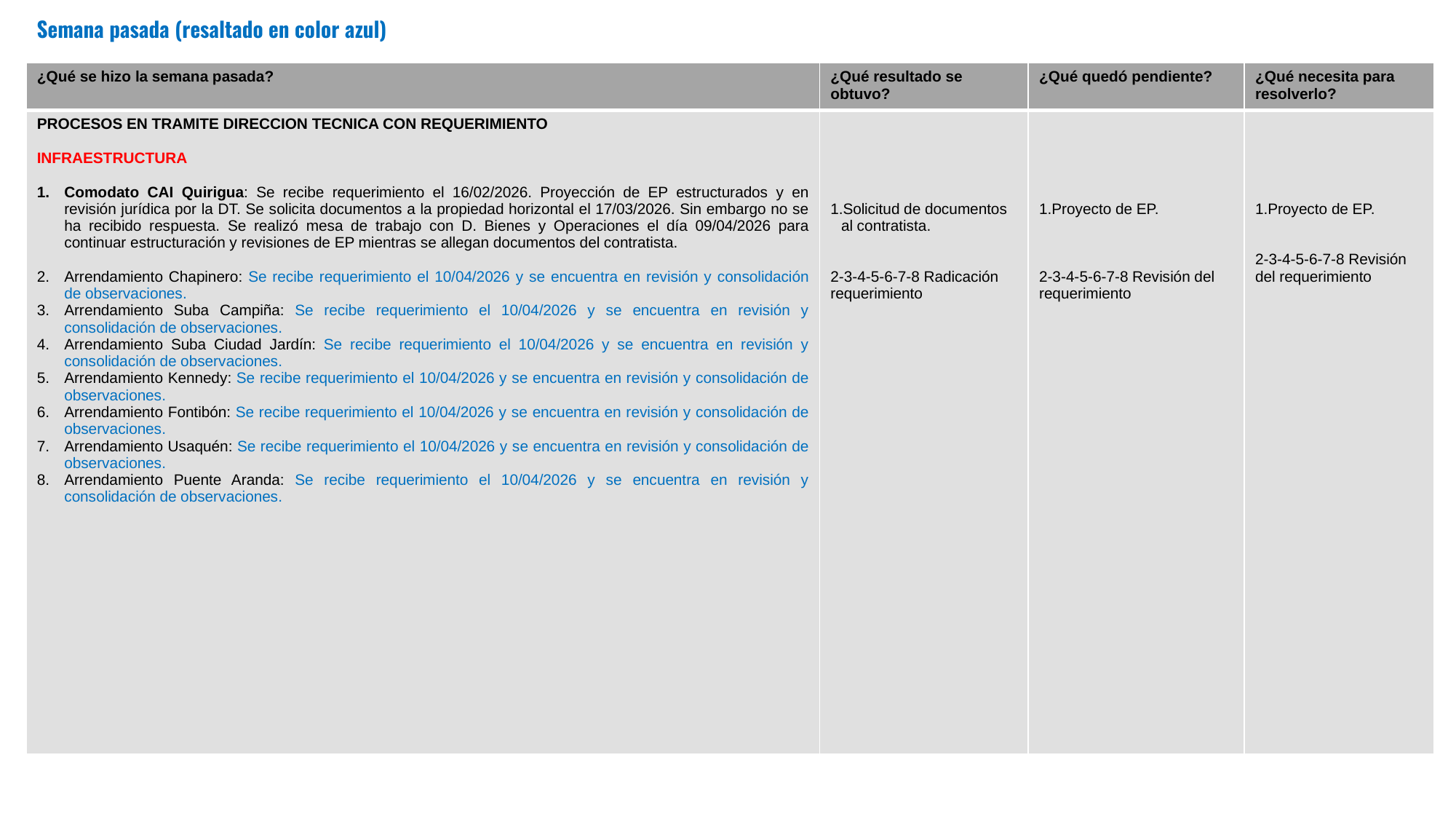

Semana pasada (resaltado en color azul)
| ¿Qué se hizo la semana pasada? | ¿Qué resultado se obtuvo? | ¿Qué quedó pendiente? | ¿Qué necesita para resolverlo? |
| --- | --- | --- | --- |
| PROCESOS EN TRAMITE DIRECCION TECNICA CON REQUERIMIENTO INFRAESTRUCTURA Comodato CAI Quirigua: Se recibe requerimiento el 16/02/2026. Proyección de EP estructurados y en revisión jurídica por la DT. Se solicita documentos a la propiedad horizontal el 17/03/2026. Sin embargo no se ha recibido respuesta. Se realizó mesa de trabajo con D. Bienes y Operaciones el día 09/04/2026 para continuar estructuración y revisiones de EP mientras se allegan documentos del contratista. Arrendamiento Chapinero: Se recibe requerimiento el 10/04/2026 y se encuentra en revisión y consolidación de observaciones. Arrendamiento Suba Campiña: Se recibe requerimiento el 10/04/2026 y se encuentra en revisión y consolidación de observaciones. Arrendamiento Suba Ciudad Jardín: Se recibe requerimiento el 10/04/2026 y se encuentra en revisión y consolidación de observaciones. Arrendamiento Kennedy: Se recibe requerimiento el 10/04/2026 y se encuentra en revisión y consolidación de observaciones. Arrendamiento Fontibón: Se recibe requerimiento el 10/04/2026 y se encuentra en revisión y consolidación de observaciones. Arrendamiento Usaquén: Se recibe requerimiento el 10/04/2026 y se encuentra en revisión y consolidación de observaciones. Arrendamiento Puente Aranda: Se recibe requerimiento el 10/04/2026 y se encuentra en revisión y consolidación de observaciones. | Solicitud de documentos al contratista. 2-3-4-5-6-7-8 Radicación requerimiento | Proyecto de EP. 2-3-4-5-6-7-8 Revisión del requerimiento | Proyecto de EP. 2-3-4-5-6-7-8 Revisión del requerimiento |